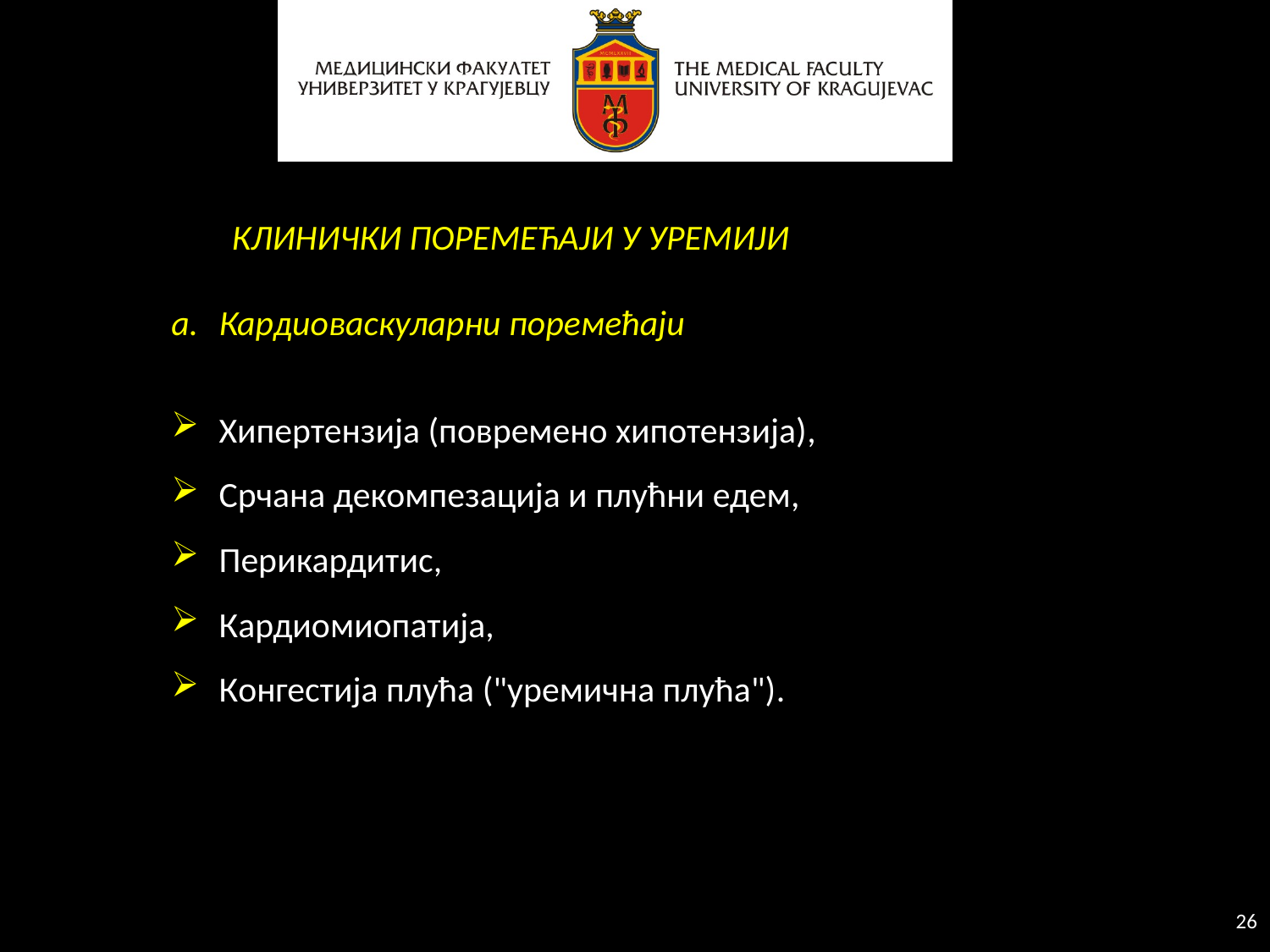

КЛИНИЧКИ ПОРЕМЕЋАЈИ У УРЕМИЈИ
Кардиоваскуларни поремећаји
Хипертензија (повремено хипотензија),
Срчана декомпезација и плућни едем,
Перикардитис,
Кардиомиопатија,
Конгестија плућа ("уремична плућа").
26